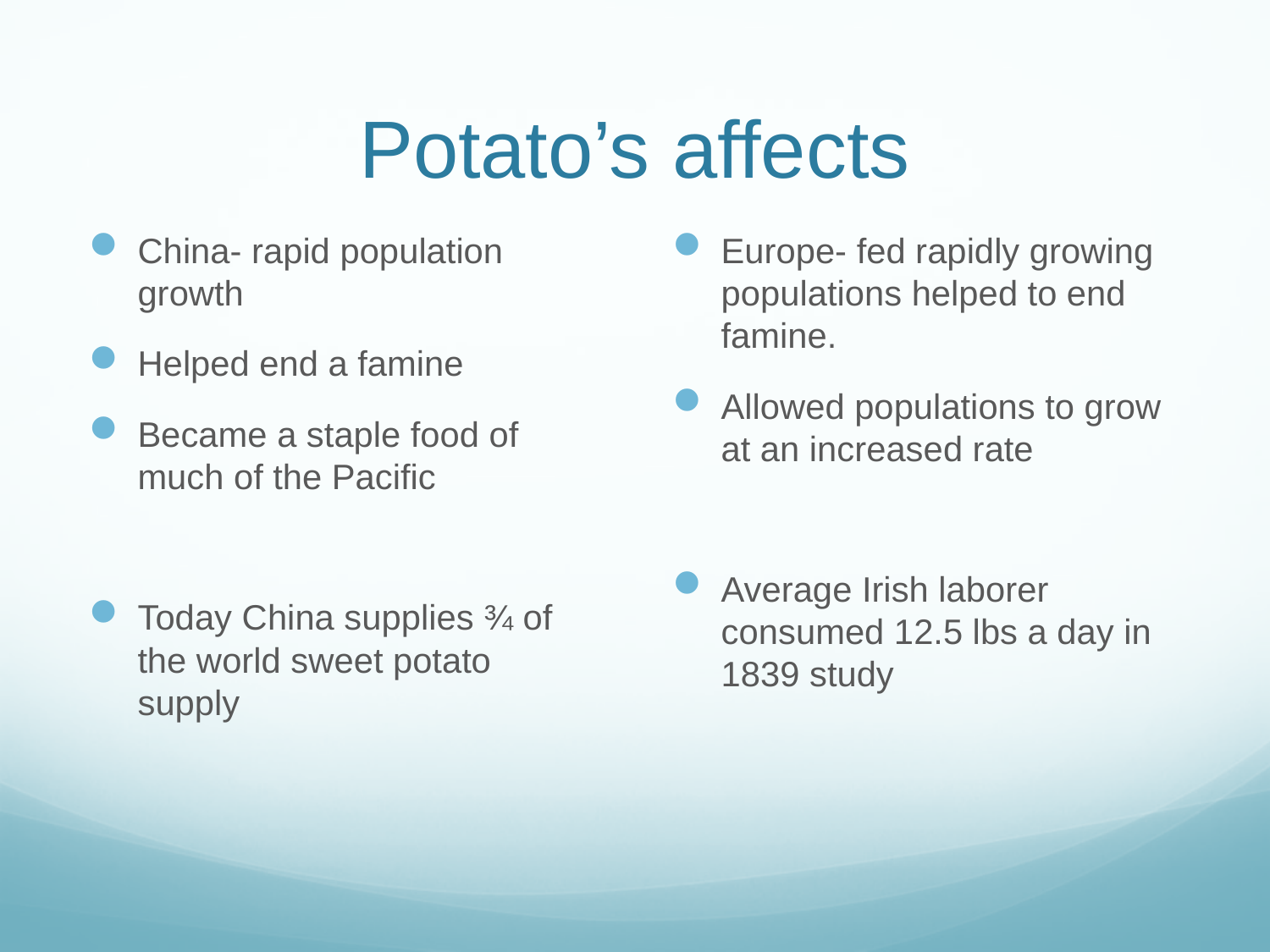

# Potato’s affects
China- rapid population growth
Helped end a famine
Became a staple food of much of the Pacific

Today China supplies ¾ of the world sweet potato supply
Europe- fed rapidly growing populations helped to end famine.
Allowed populations to grow at an increased rate

Average Irish laborer consumed 12.5 lbs a day in 1839 study